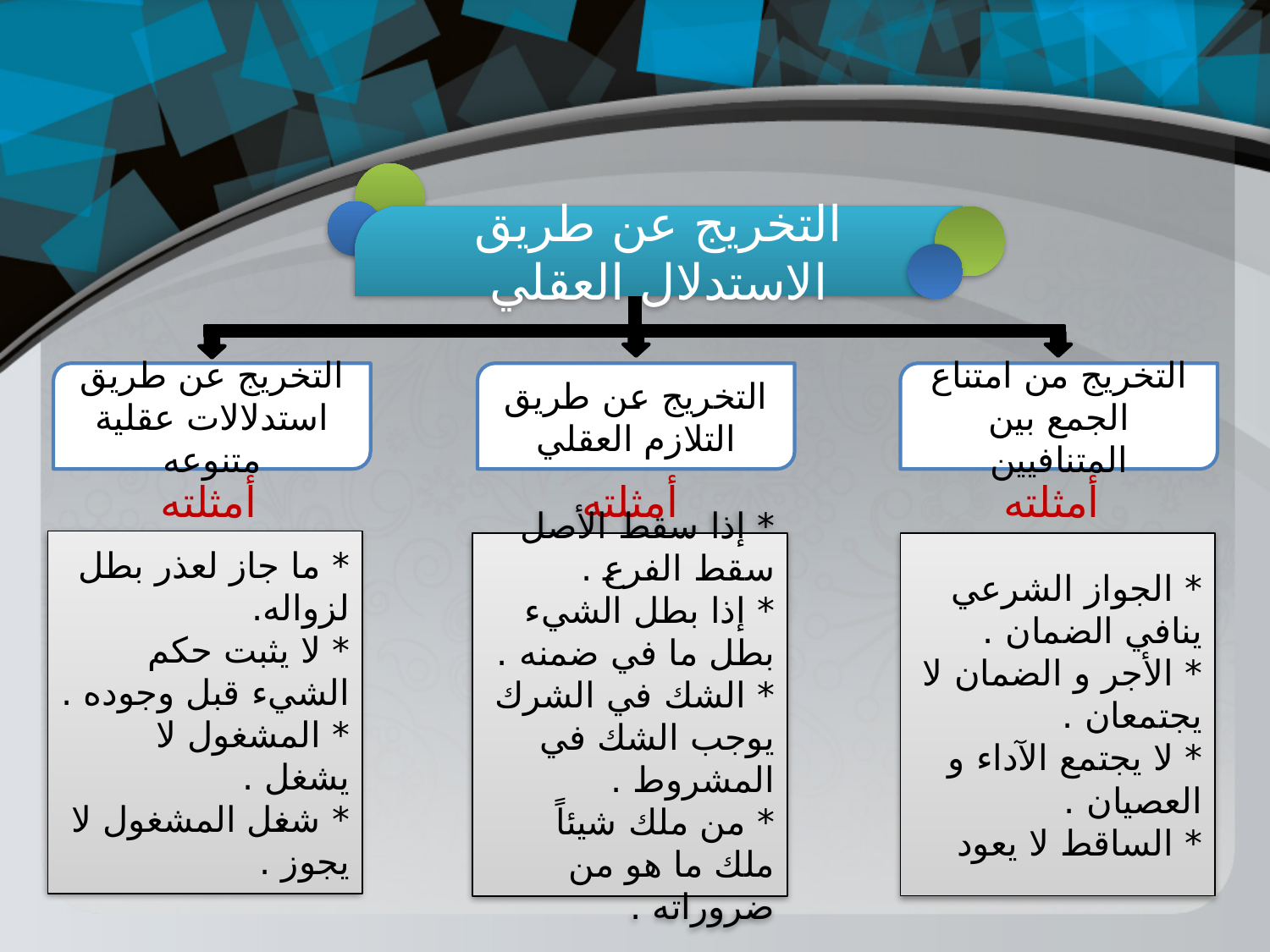

التخريج عن طريق الاستدلال العقلي

التخريج عن طريق استدلالات عقلية متنوعه
التخريج عن طريق التلازم العقلي
التخريج من امتناع الجمع بين المتنافيين
أمثلته
أمثلته
أمثلته
* ما جاز لعذر بطل لزواله.
* لا يثبت حكم الشيء قبل وجوده .
* المشغول لا يشغل .
* شغل المشغول لا يجوز .
* الجواز الشرعي ينافي الضمان .
* الأجر و الضمان لا يجتمعان .
* لا يجتمع الآداء و العصيان .
* الساقط لا يعود
* إذا سقط الأصل سقط الفرع .
* إذا بطل الشيء بطل ما في ضمنه .
* الشك في الشرك يوجب الشك في المشروط .
* من ملك شيئاً ملك ما هو من ضروراته .